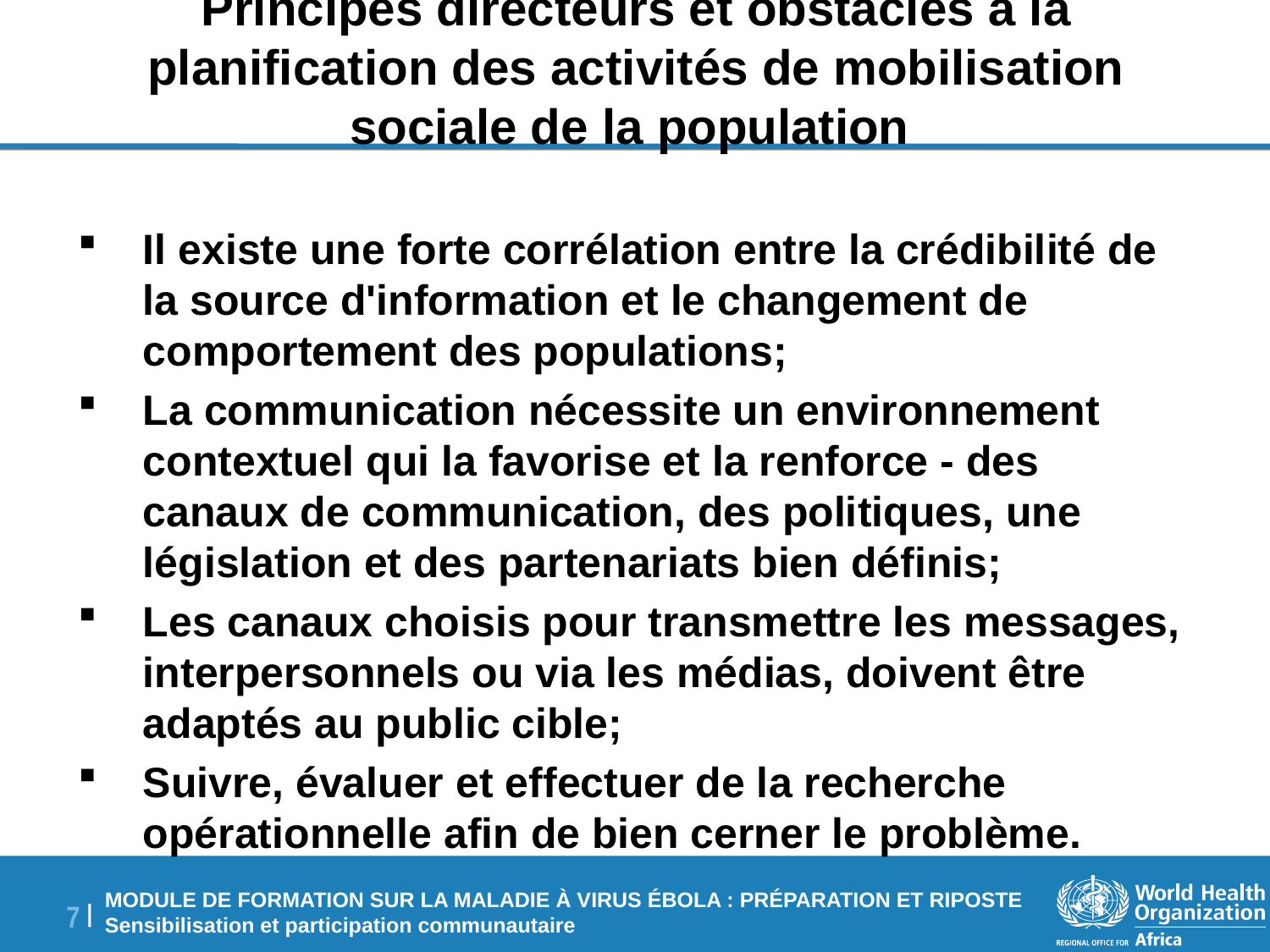

# Principes directeurs et obstacles à la planification des activités de mobilisation sociale de la population
Il existe une forte corrélation entre la crédibilité de la source d'information et le changement de comportement des populations;
La communication nécessite un environnement contextuel qui la favorise et la renforce - des canaux de communication, des politiques, une législation et des partenariats bien définis;
Les canaux choisis pour transmettre les messages, interpersonnels ou via les médias, doivent être adaptés au public cible;
Suivre, évaluer et effectuer de la recherche opérationnelle afin de bien cerner le problème.